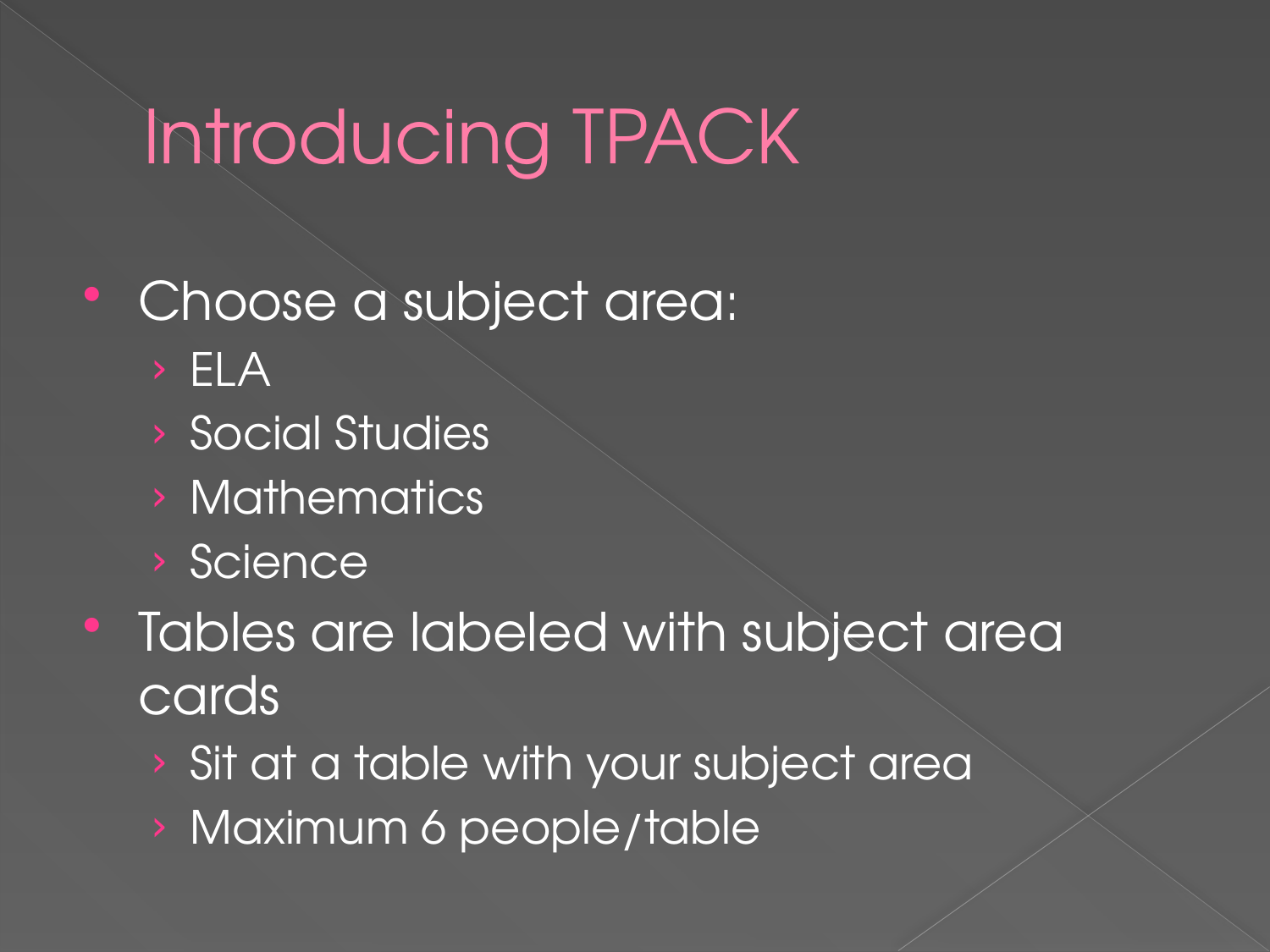

# Introducing TPACK
Choose a subject area:
ELA
Social Studies
Mathematics
Science
Tables are labeled with subject area cards
Sit at a table with your subject area
Maximum 6 people/table